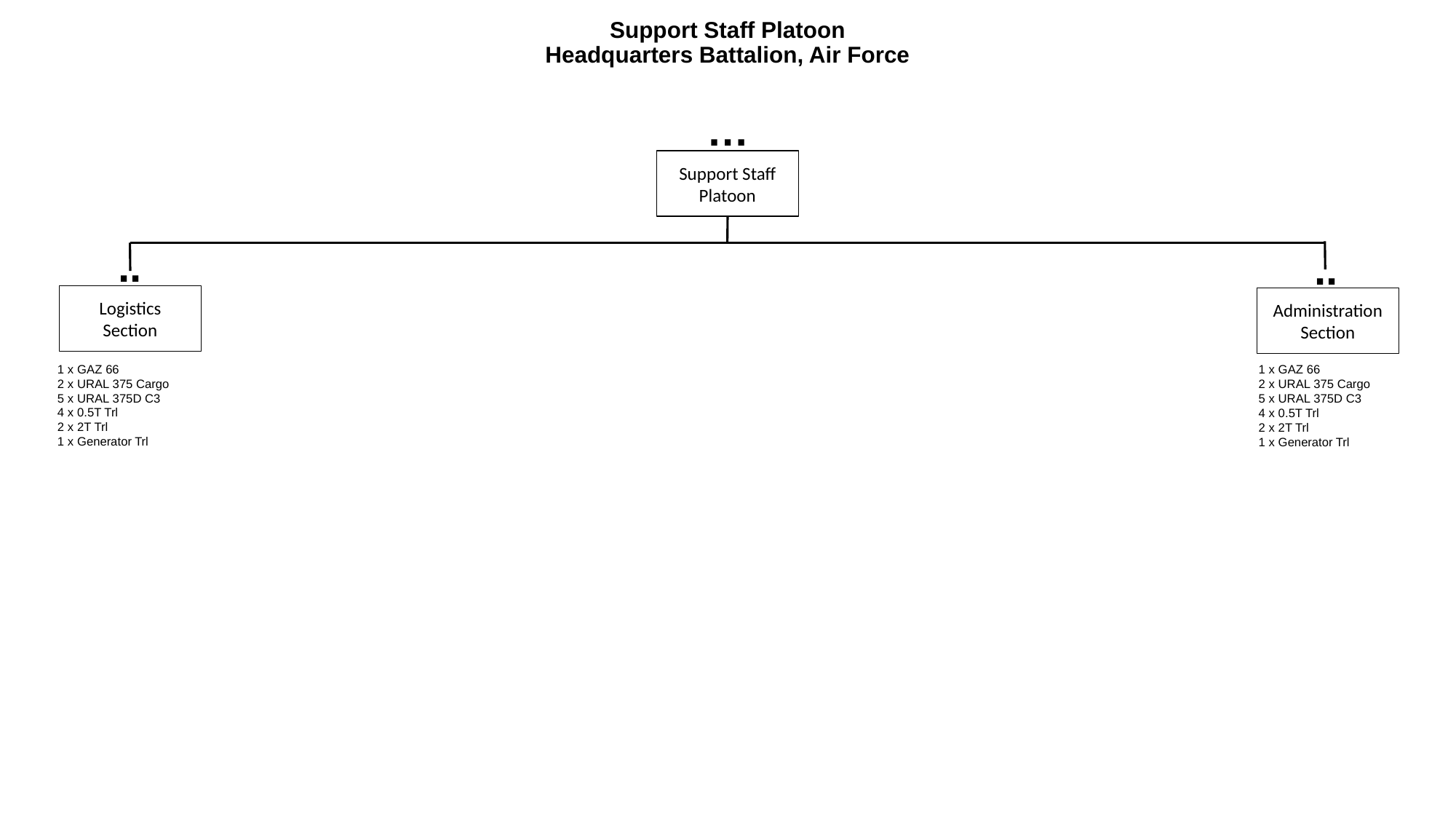

# Support Staff Platoon Headquarters Battalion, Air Force
…
Support Staff Platoon
..
..
Logistics
Section
Administration
Section
1 x GAZ 66
2 x URAL 375 Cargo
5 x URAL 375D C3
4 x 0.5T Trl
2 x 2T Trl
1 x Generator Trl
1 x GAZ 66
2 x URAL 375 Cargo
5 x URAL 375D C3
4 x 0.5T Trl
2 x 2T Trl
1 x Generator Trl